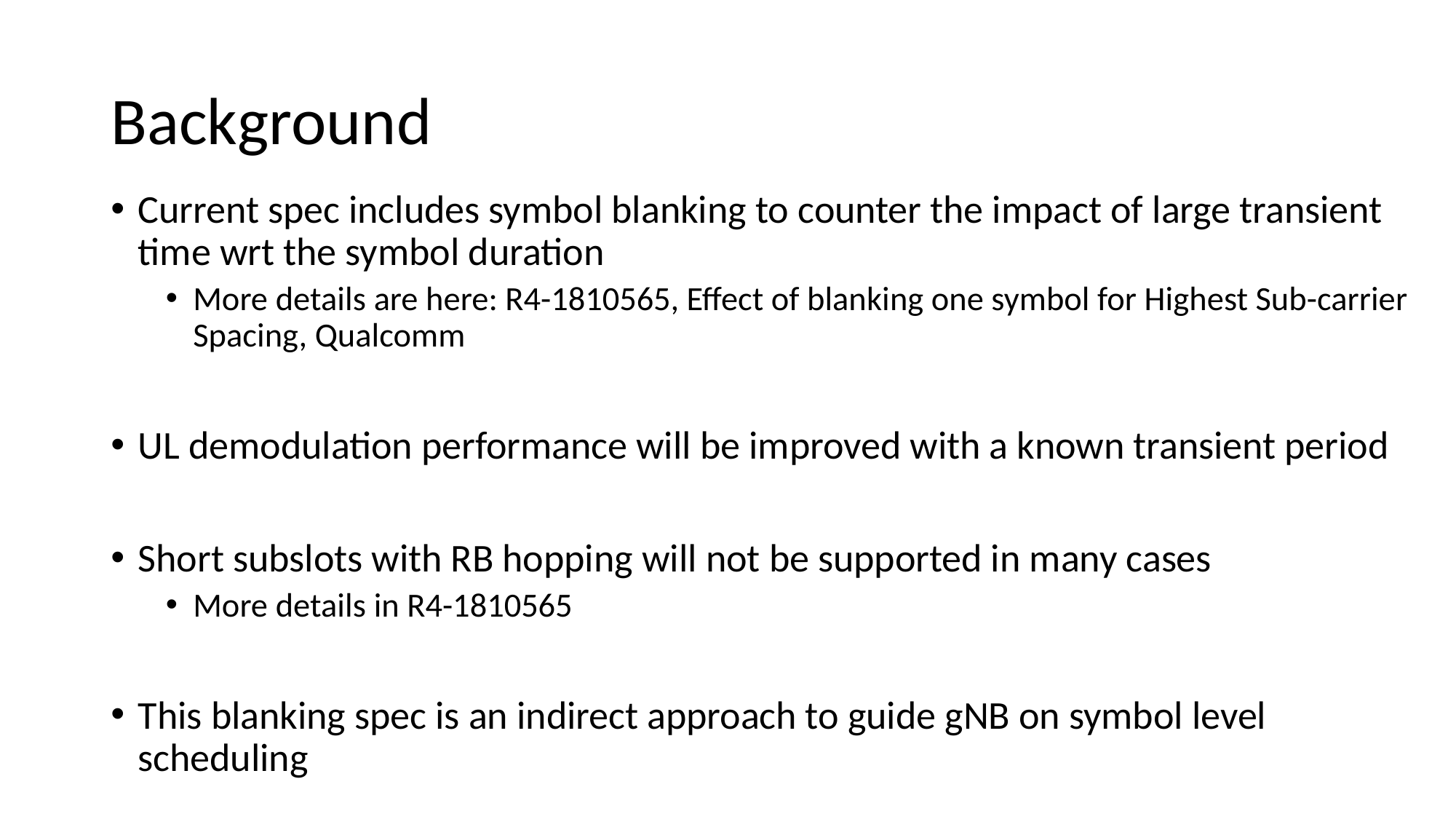

# Background
Current spec includes symbol blanking to counter the impact of large transient time wrt the symbol duration
More details are here: R4-1810565, Effect of blanking one symbol for Highest Sub-carrier Spacing, Qualcomm

UL demodulation performance will be improved with a known transient period

Short subslots with RB hopping will not be supported in many cases
More details in R4-1810565

This blanking spec is an indirect approach to guide gNB on symbol level scheduling